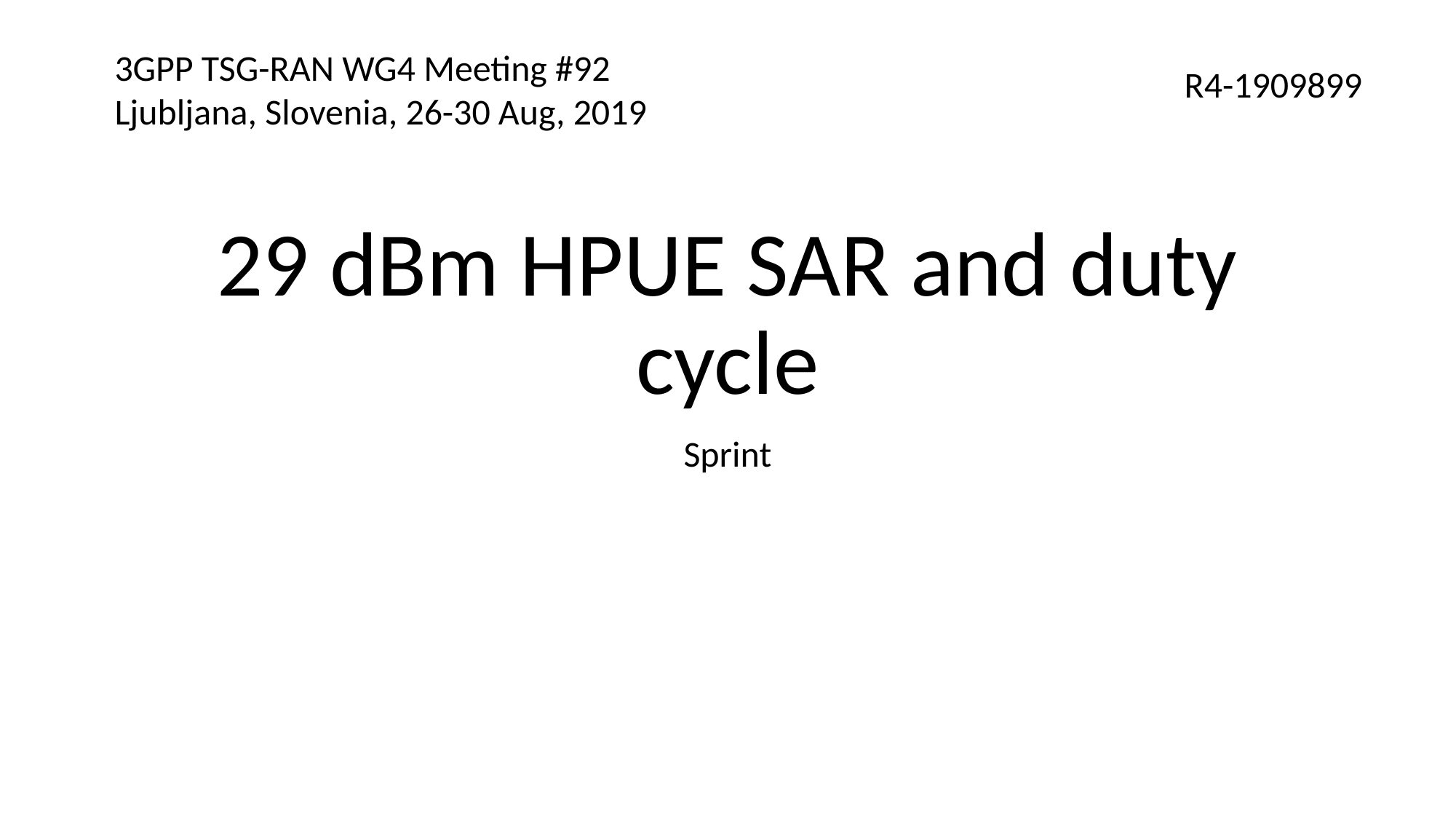

3GPP TSG-RAN WG4 Meeting #92
Ljubljana, Slovenia, 26-30 Aug, 2019
R4-1909899
# 29 dBm HPUE SAR and duty cycle
Sprint